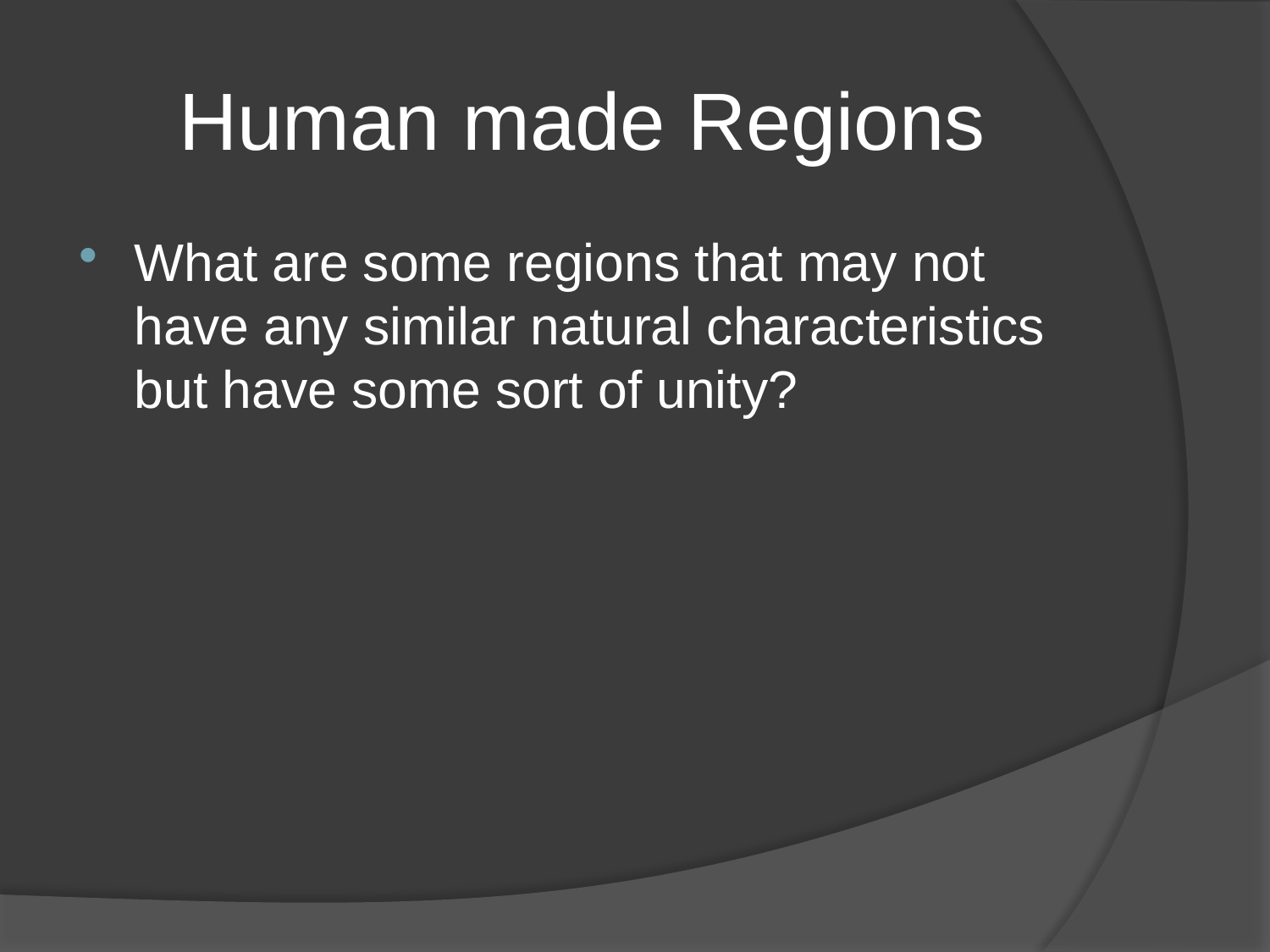

# Human made Regions
What are some regions that may not have any similar natural characteristics but have some sort of unity?